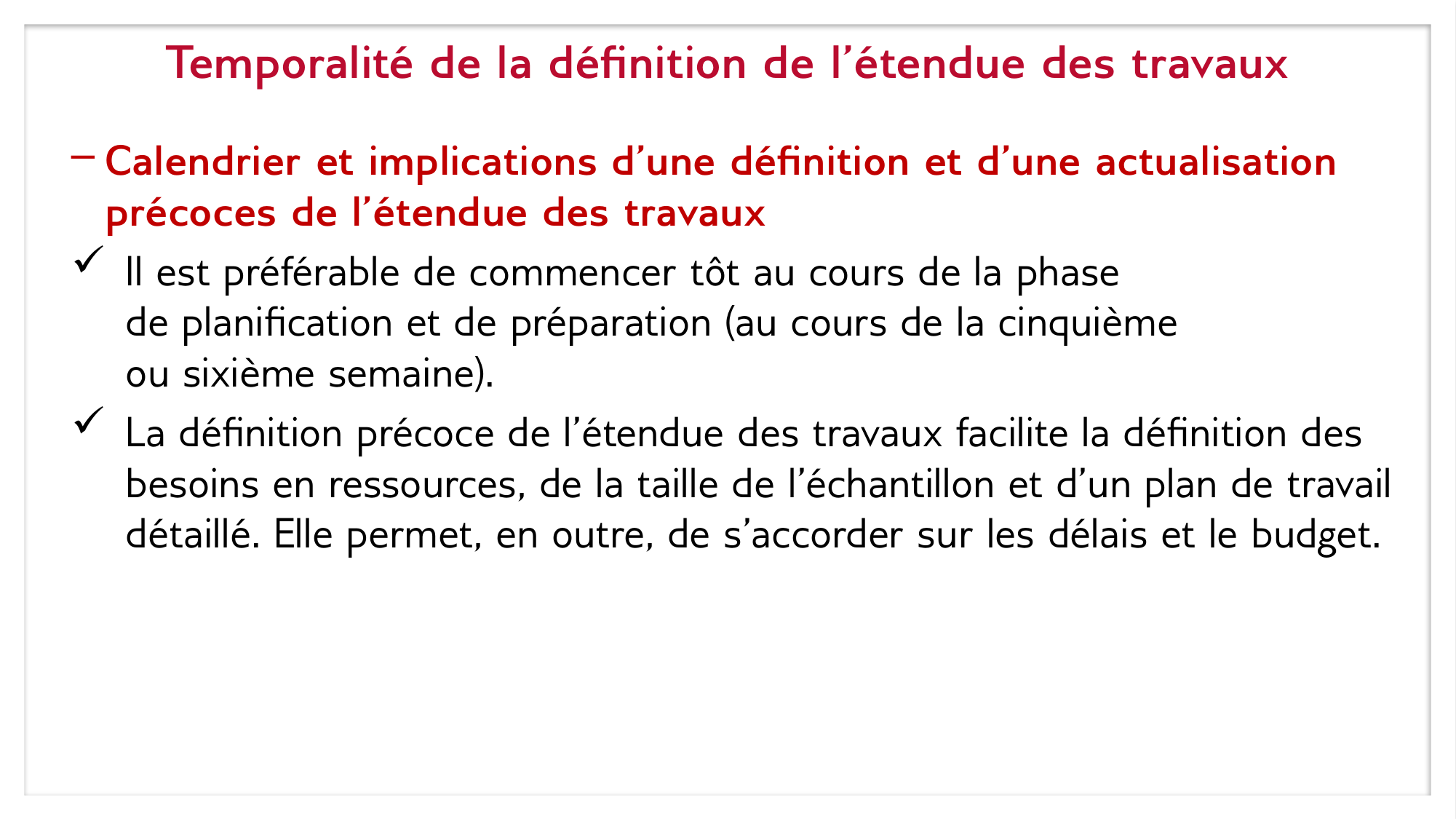

# Temporalité de la définition de l’étendue des travaux
Calendrier et implications d’une définition et d’une actualisation précoces de l’étendue des travaux
Il est préférable de commencer tôt au cours de la phase
de planification et de préparation (au cours de la cinquième
ou sixième semaine).
La définition précoce de l’étendue des travaux facilite la définition des besoins en ressources, de la taille de l’échantillon et d’un plan de travail détaillé. Elle permet, en outre, de s’accorder sur les délais et le budget.